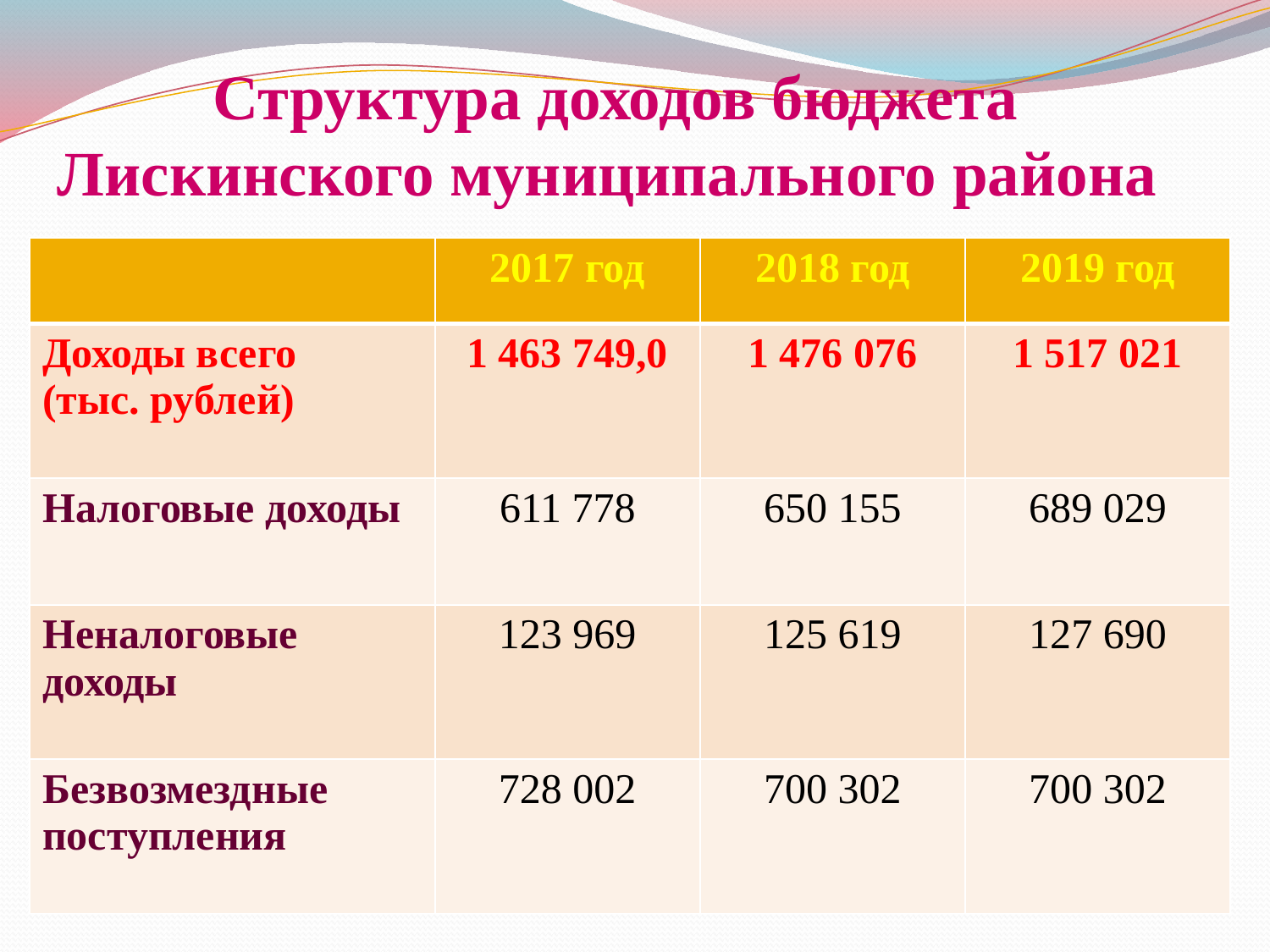

# Структура доходов бюджета Лискинского муниципального района
|  | 2017 год | 2018 год | 2019 год |
| --- | --- | --- | --- |
| Доходы всего (тыс. рублей) | 1 463 749,0 | 1 476 076 | 1 517 021 |
| Налоговые доходы | 611 778 | 650 155 | 689 029 |
| Неналоговые доходы | 123 969 | 125 619 | 127 690 |
| Безвозмездные поступления | 728 002 | 700 302 | 700 302 |